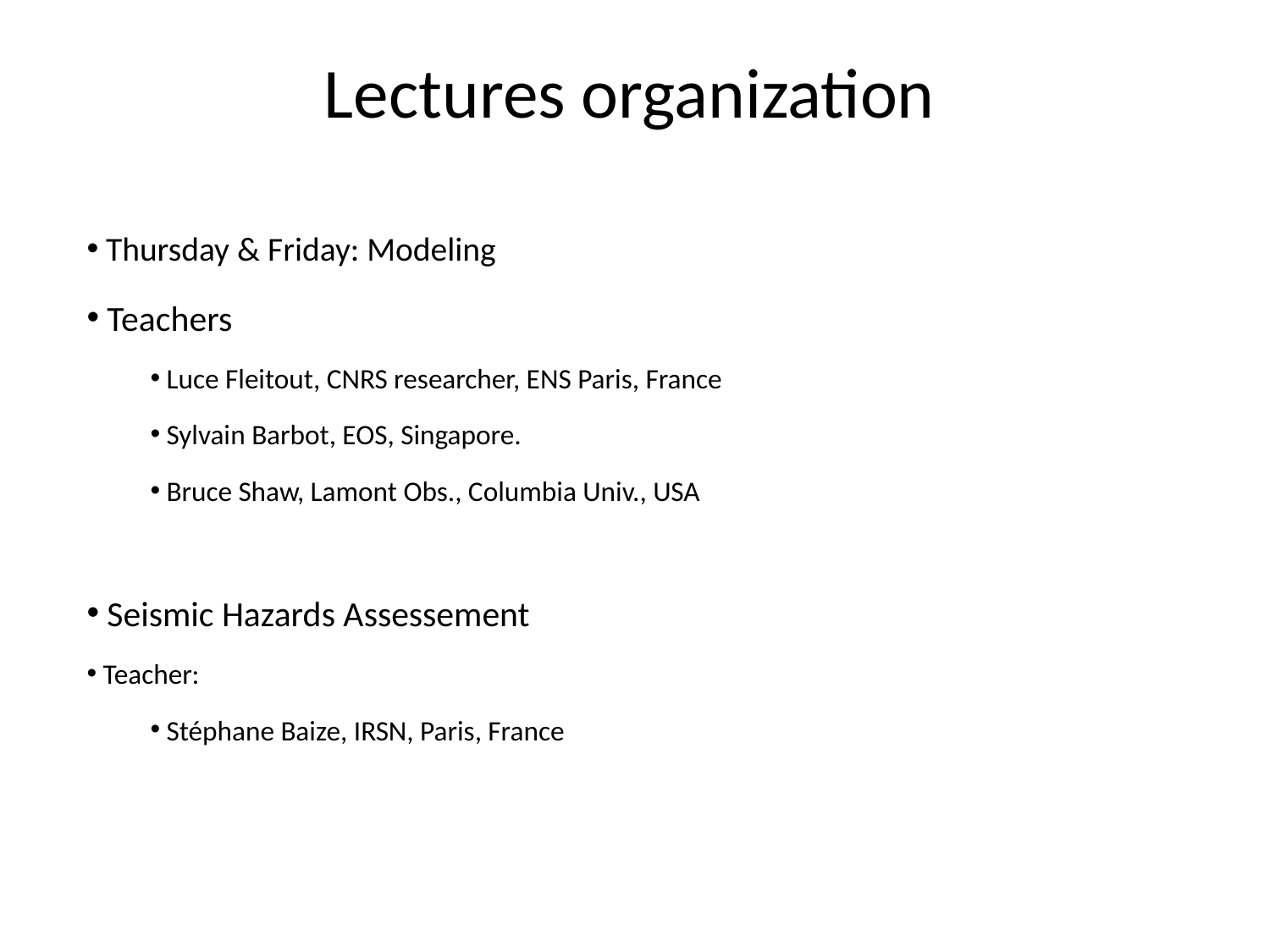

# Lectures organization
 Thursday & Friday: Modeling
 Teachers
 Luce Fleitout, CNRS researcher, ENS Paris, France
 Sylvain Barbot, EOS, Singapore.
 Bruce Shaw, Lamont Obs., Columbia Univ., USA

 Seismic Hazards Assessement
 Teacher:
 Stéphane Baize, IRSN, Paris, France